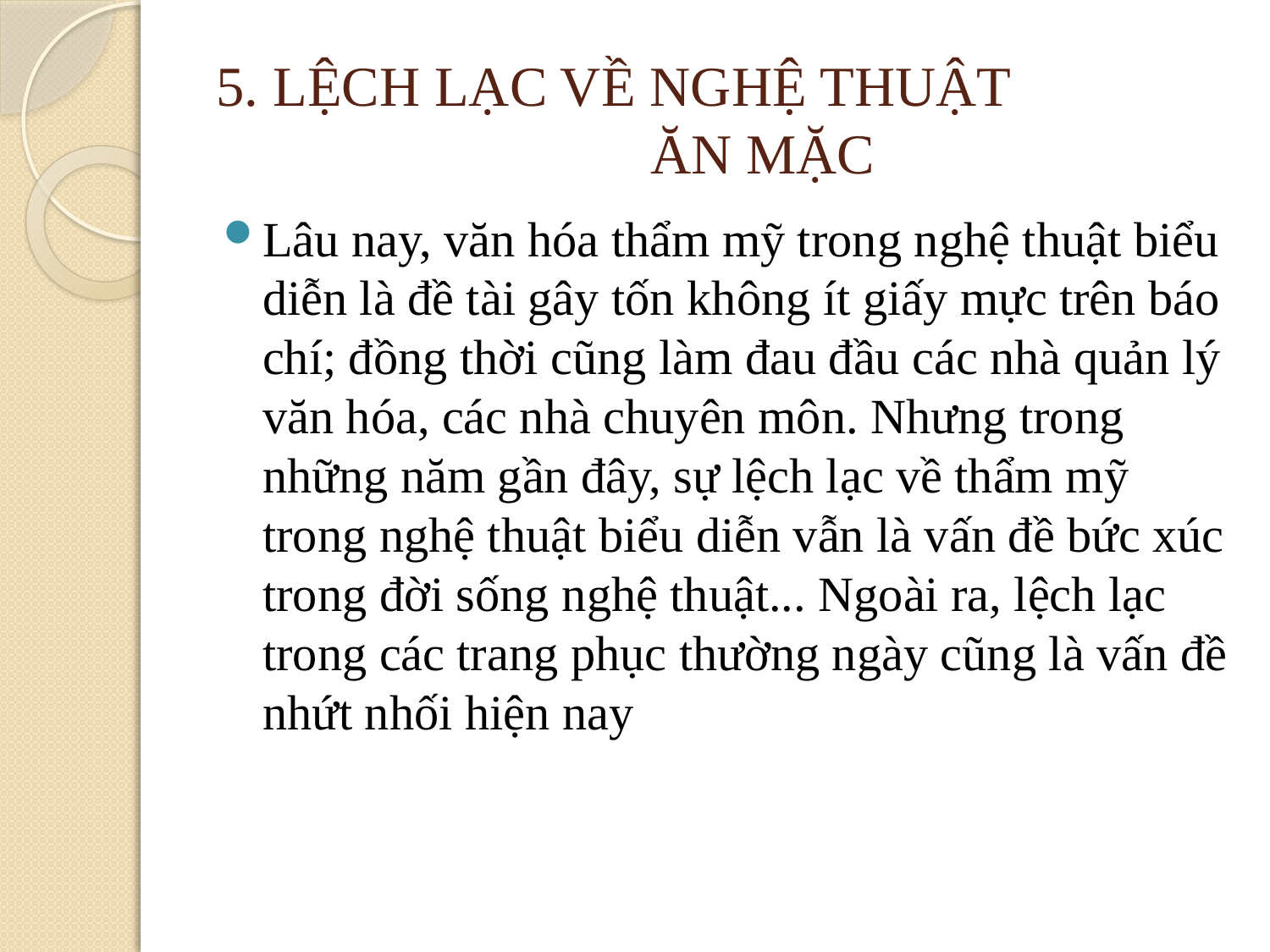

# 5. LỆCH LẠC VỀ NGHỆ THUẬT                      ĂN MẶC
Lâu nay, văn hóa thẩm mỹ trong nghệ thuật biểu diễn là đề tài gây tốn không ít giấy mực trên báo chí; đồng thời cũng làm đau đầu các nhà quản lý văn hóa, các nhà chuyên môn. Nhưng trong những năm gần đây, sự lệch lạc về thẩm mỹ trong nghệ thuật biểu diễn vẫn là vấn đề bức xúc trong đời sống nghệ thuật... Ngoài ra, lệch lạc trong các trang phục thường ngày cũng là vấn đề nhứt nhối hiện nay